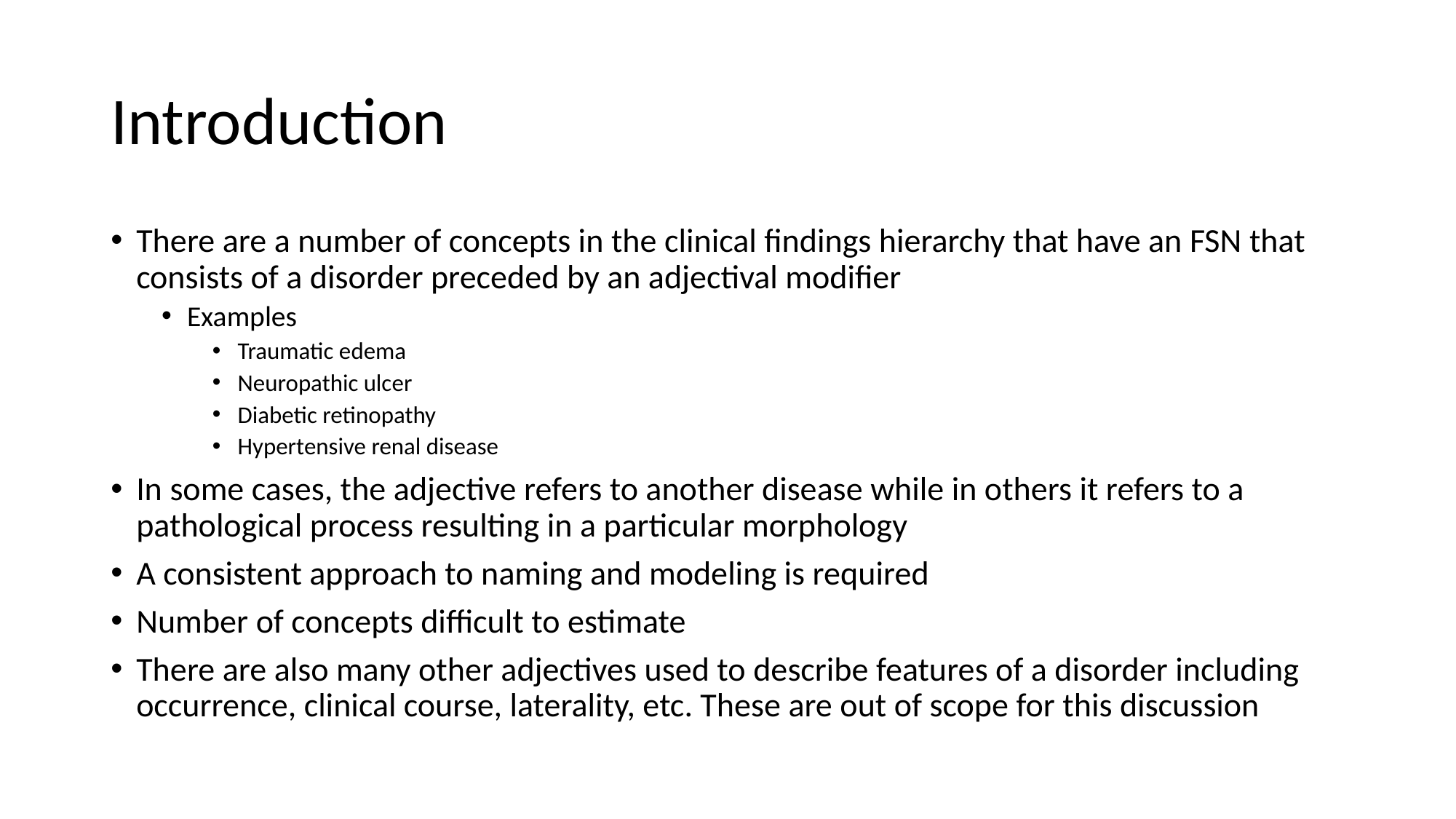

# Introduction
There are a number of concepts in the clinical findings hierarchy that have an FSN that consists of a disorder preceded by an adjectival modifier
Examples
Traumatic edema
Neuropathic ulcer
Diabetic retinopathy
Hypertensive renal disease
In some cases, the adjective refers to another disease while in others it refers to a pathological process resulting in a particular morphology
A consistent approach to naming and modeling is required
Number of concepts difficult to estimate
There are also many other adjectives used to describe features of a disorder including occurrence, clinical course, laterality, etc. These are out of scope for this discussion